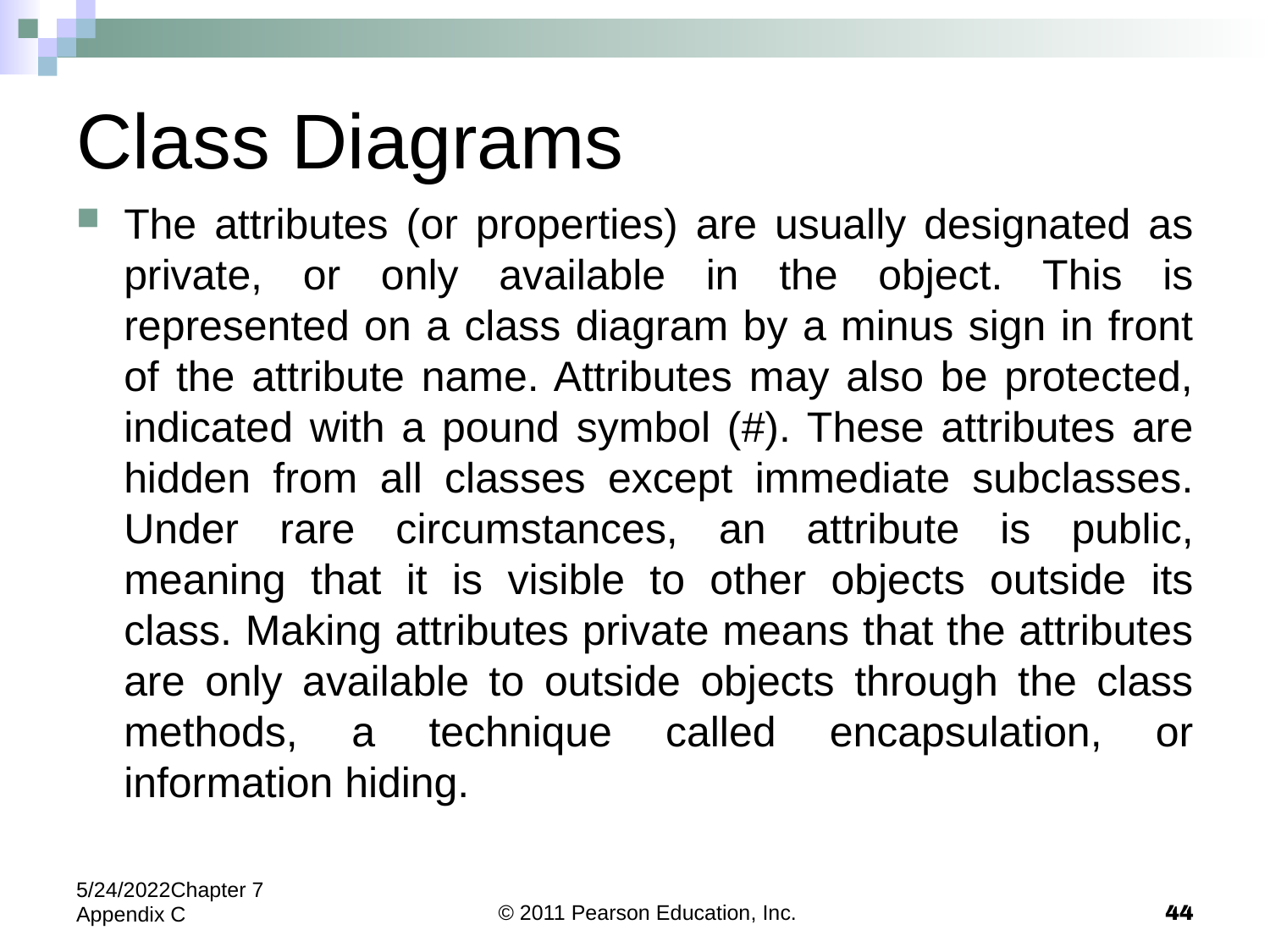

# Class Diagrams
The attributes (or properties) are usually designated as private, or only available in the object. This is represented on a class diagram by a minus sign in front of the attribute name. Attributes may also be protected, indicated with a pound symbol (#). These attributes are hidden from all classes except immediate subclasses. Under rare circumstances, an attribute is public, meaning that it is visible to other objects outside its class. Making attributes private means that the attributes are only available to outside objects through the class methods, a technique called encapsulation, or information hiding.
5/24/2022Chapter 7 Appendix C
© 2011 Pearson Education, Inc.
44